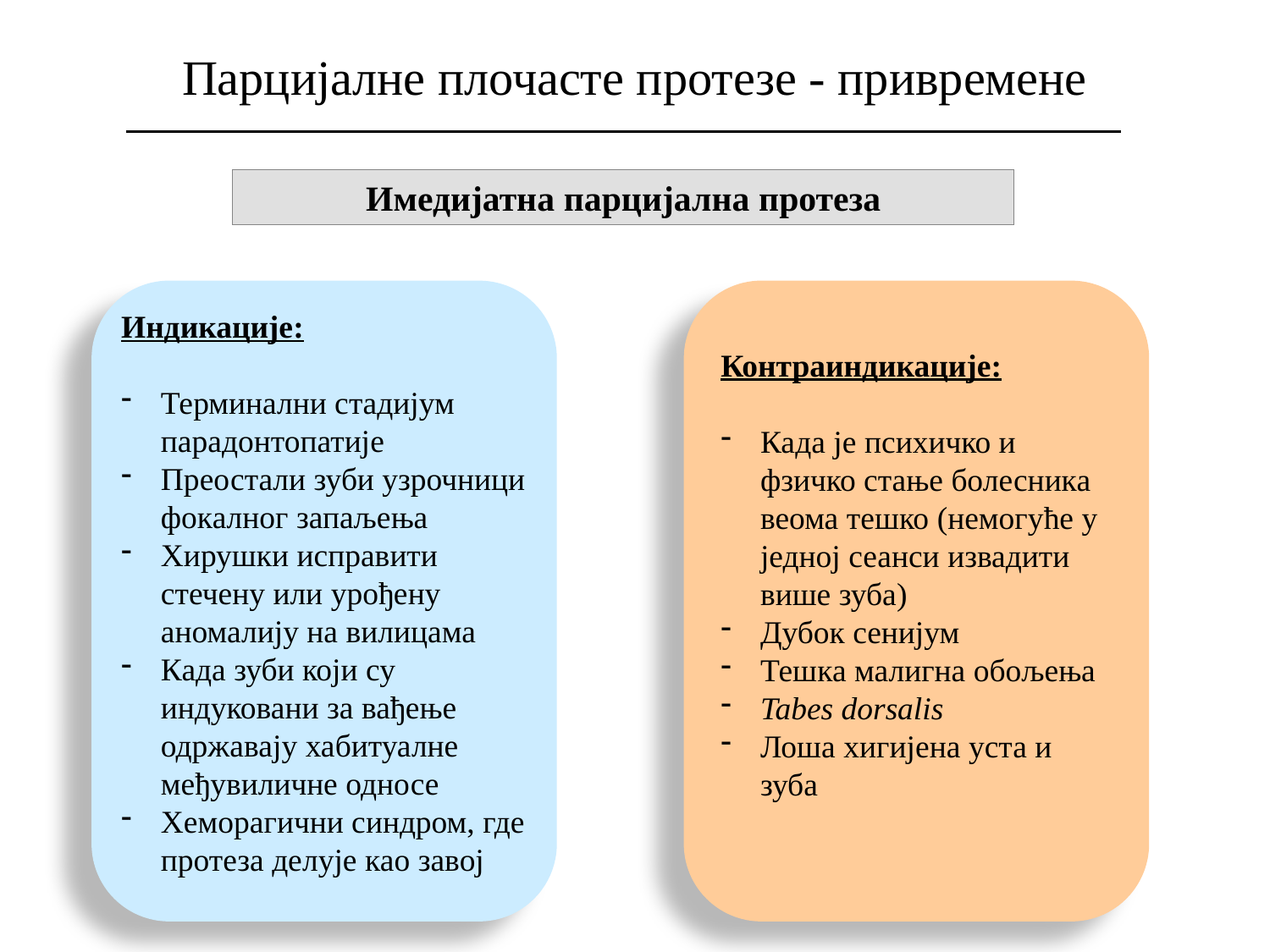

Парцијалне плочасте протезе - привремене
Имедијатна парцијална протеза

Индикације:

Терминални стадијум парадонтопатије
Преостали зуби узрочници фокалног запаљења
Хирушки исправити стечену или урођену аномалију на вилицама
Када зуби који су индуковани за вађење одржавају хабитуалне међувиличне односе
Хеморагични синдром, где протеза делује као завој
Контраиндикације:

Када је психичко и фзичко стање болесника веома тешко (немогуће у једној сеанси извадити више зуба)
Дубок сенијум
Тешка малигна обољења
Tabes dorsalis
Лоша хигијена уста и зуба